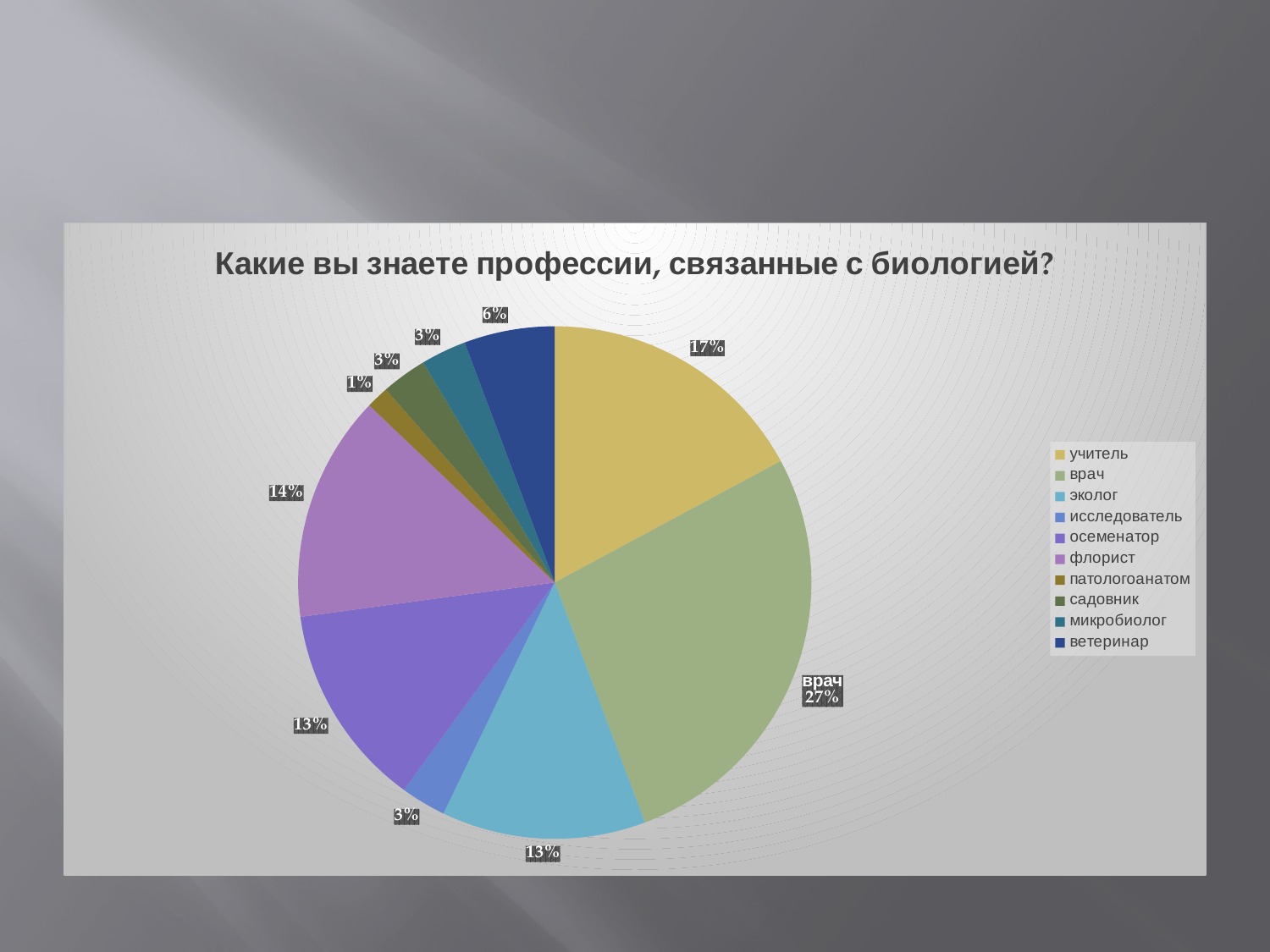

#

### Chart:

| Category | Какие вы знаете профессии, связанные с биологией? |
|---|---|
| учитель | 12.0 |
| врач | 19.0 |
| эколог | 9.0 |
| исследователь | 2.0 |
| осеменатор | 9.0 |
| флорист | 10.0 |
| патологоанатом | 1.0 |
| садовник | 2.0 |
| микробиолог | 2.0 |
| ветеринар | 4.0 |